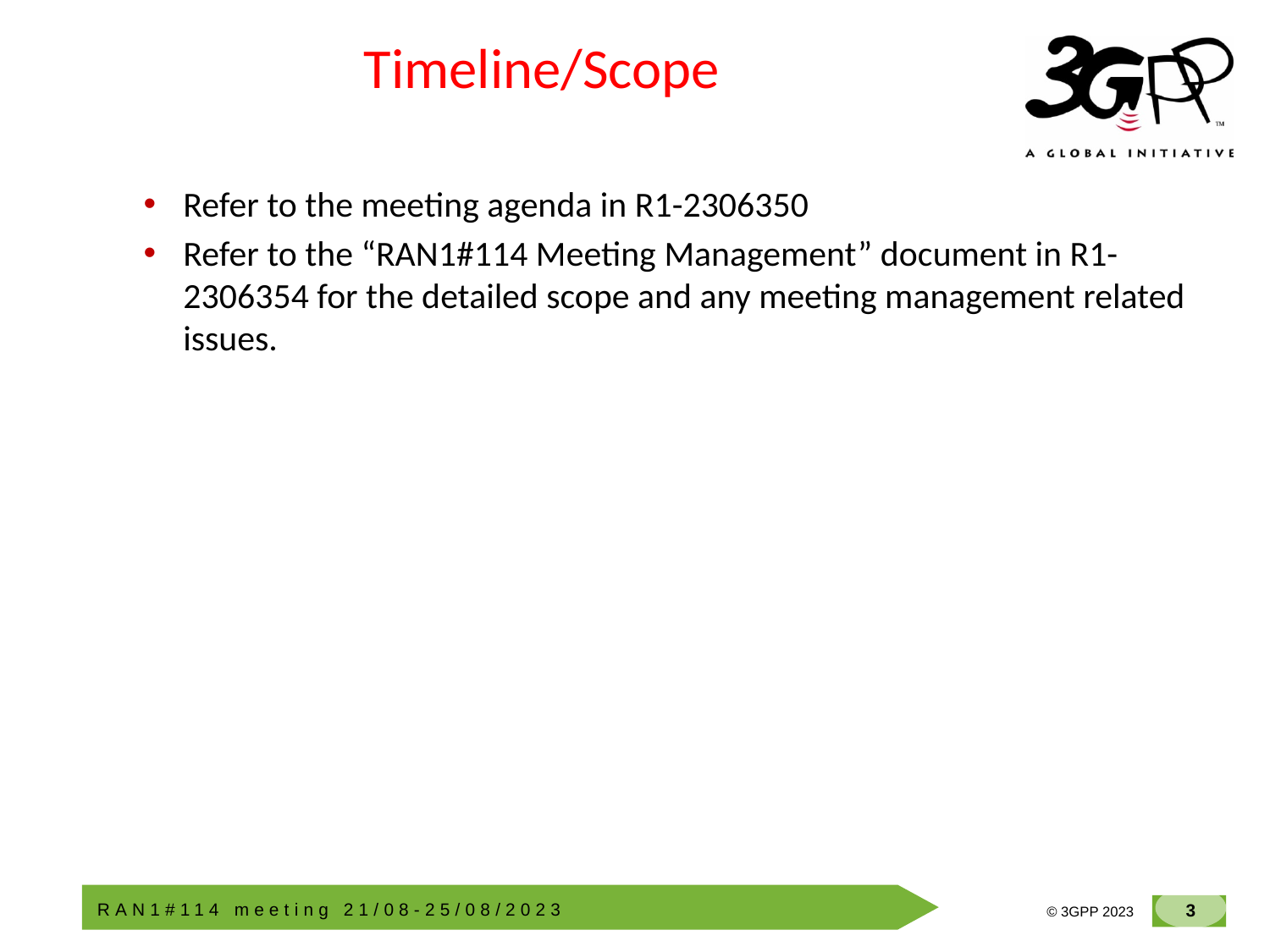

# Timeline/Scope
Refer to the meeting agenda in R1-2306350
Refer to the “RAN1#114 Meeting Management” document in R1-2306354 for the detailed scope and any meeting management related issues.